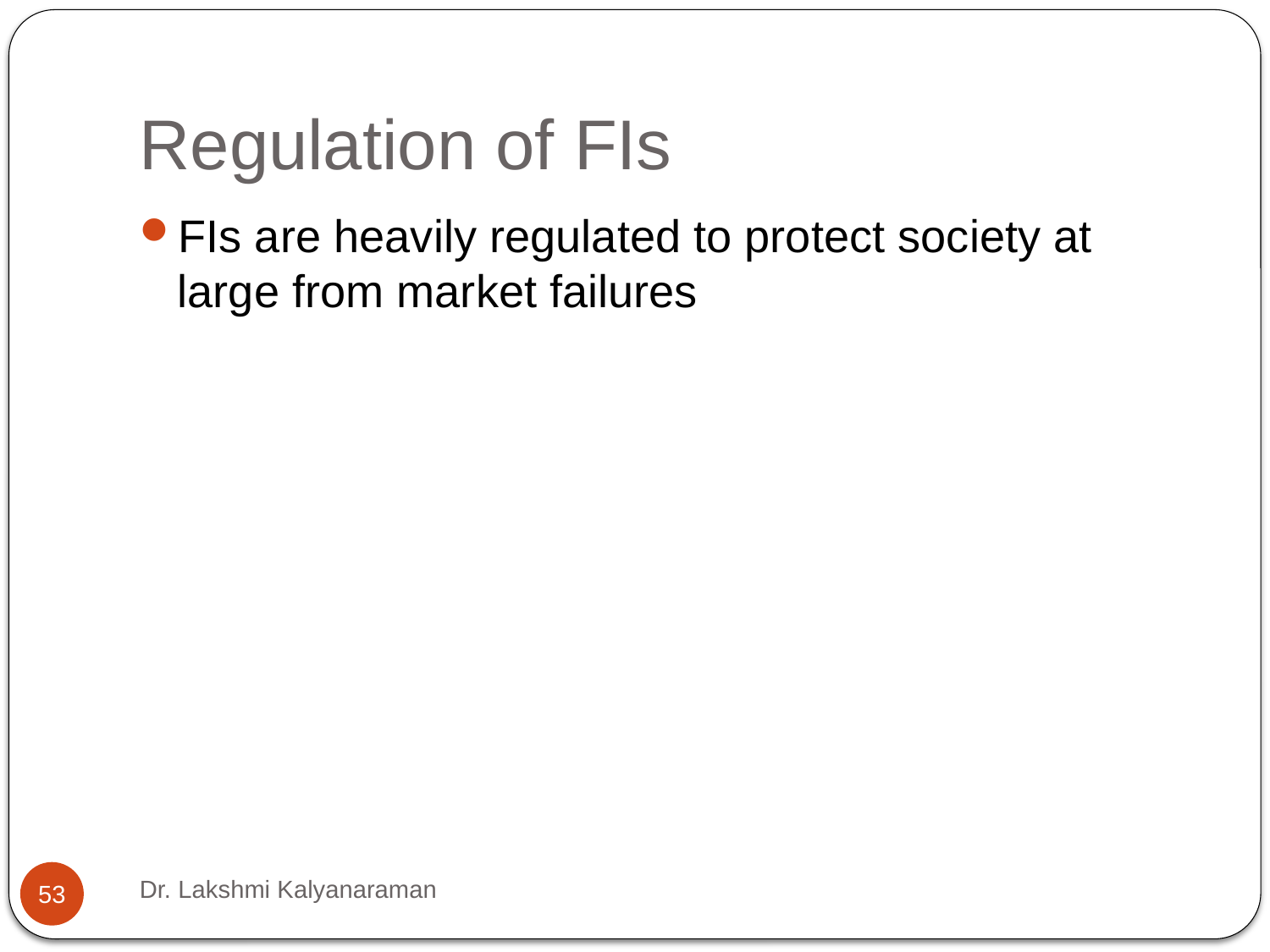

# Regulation of FIs
FIs are heavily regulated to protect society at large from market failures

Dr. Lakshmi Kalyanaraman
53